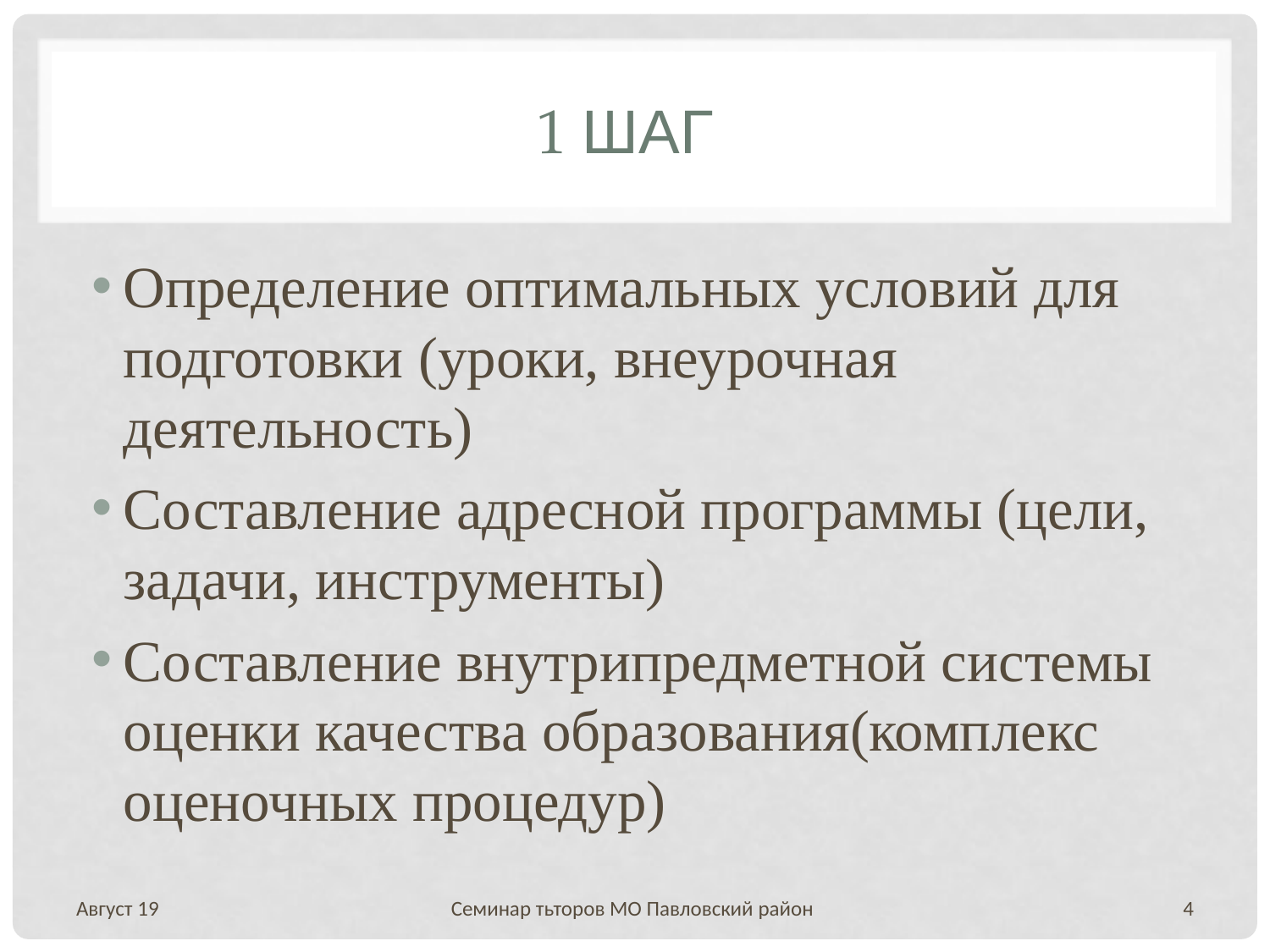

# 1 шаг
Определение оптимальных условий для подготовки (уроки, внеурочная деятельность)
Составление адресной программы (цели, задачи, инструменты)
Составление внутрипредметной системы оценки качества образования(комплекс оценочных процедур)

Август 19
Семинар тьторов МО Павловский район
4